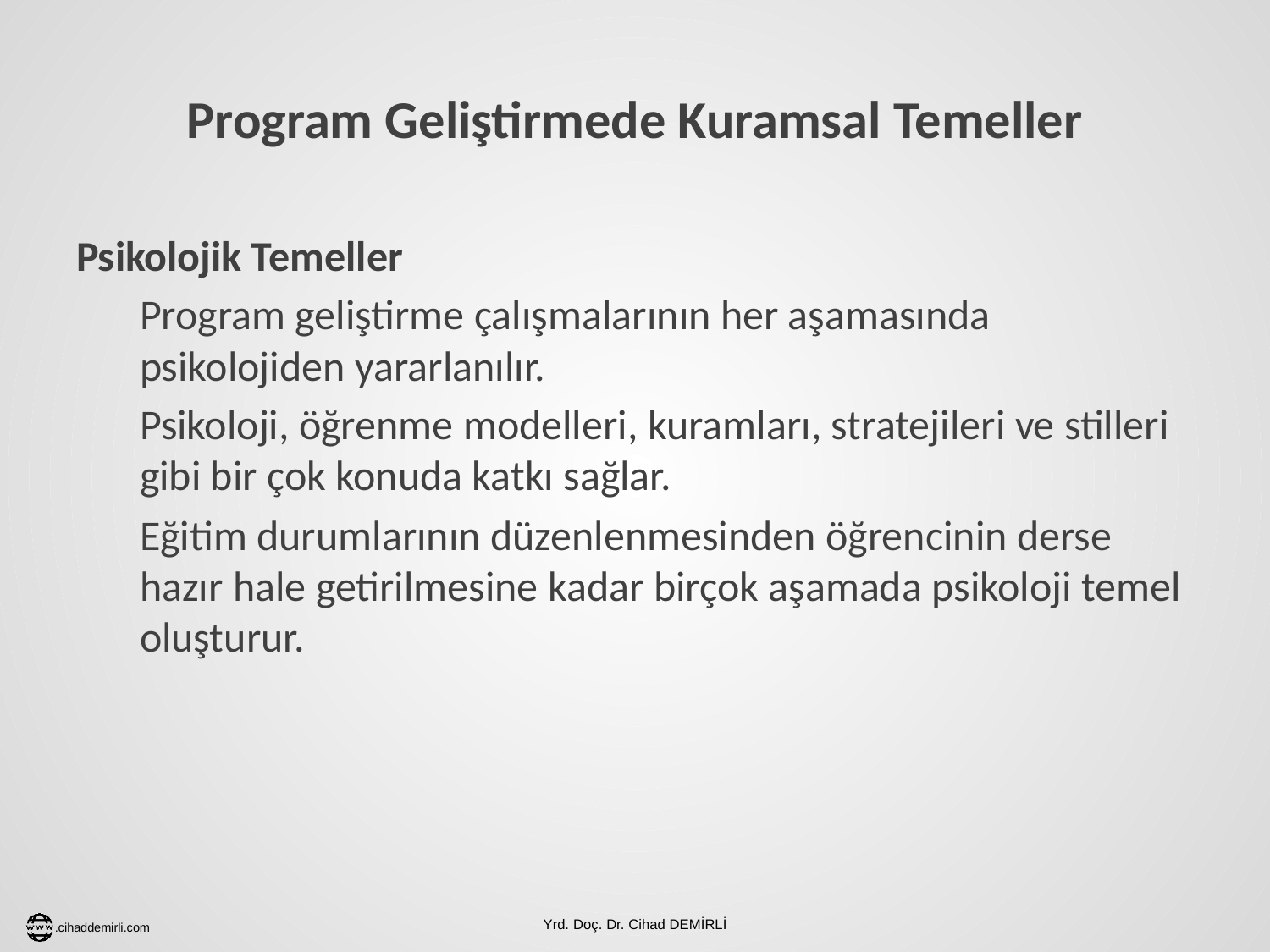

# Program Geliştirmede Kuramsal Temeller
Psikolojik Temeller
Program geliştirme çalışmalarının her aşamasında psikolojiden yararlanılır.
Psikoloji, öğrenme modelleri, kuramları, stratejileri ve stilleri gibi bir çok konuda katkı sağlar.
Eğitim durumlarının düzenlenmesinden öğrencinin derse hazır hale getirilmesine kadar birçok aşamada psikoloji temel oluşturur.